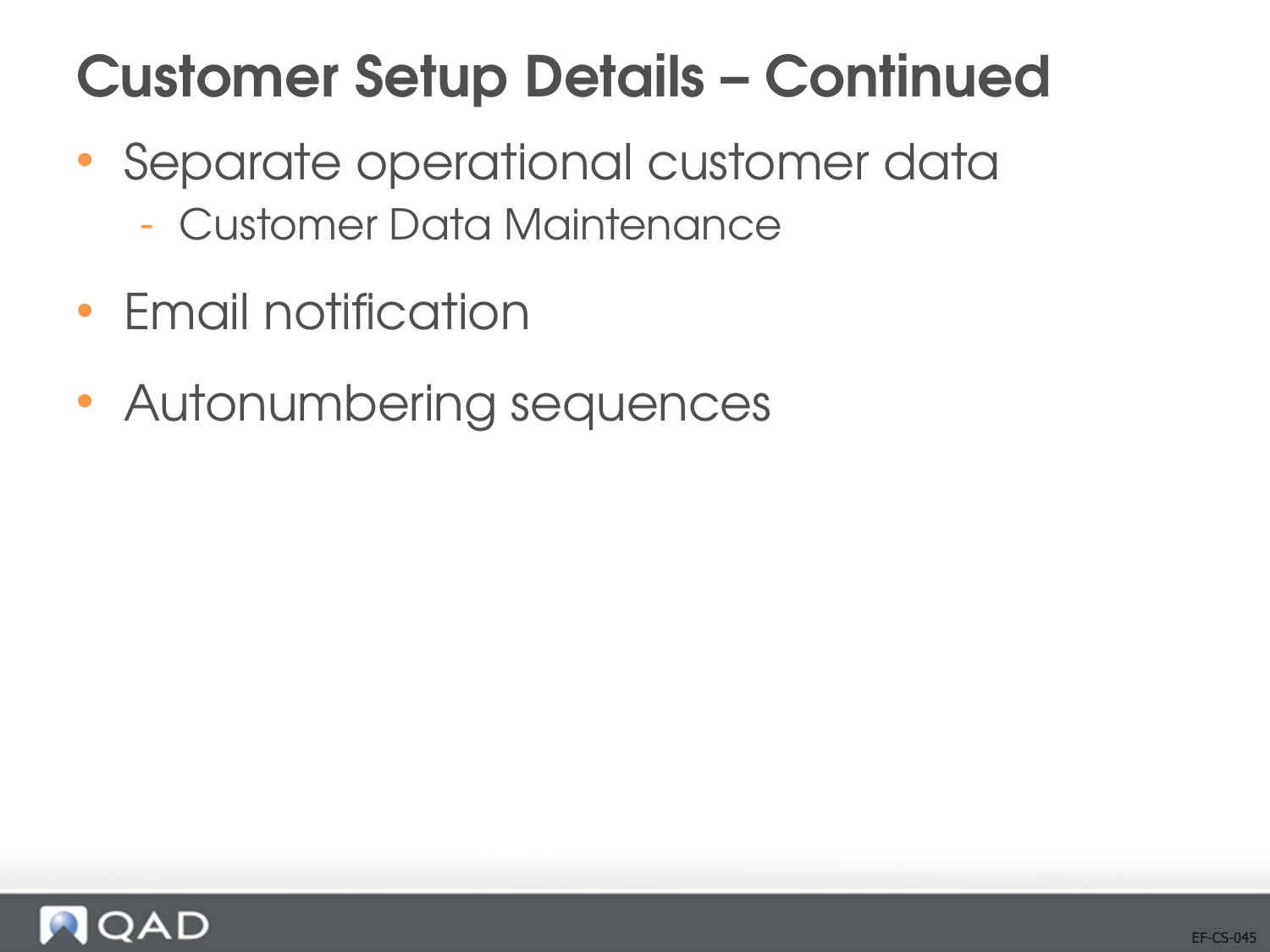

# Customer Setup Details – Continued
Separate operational customer data
Customer Data Maintenance
Email notification
Autonumbering sequences

EF-CS-045